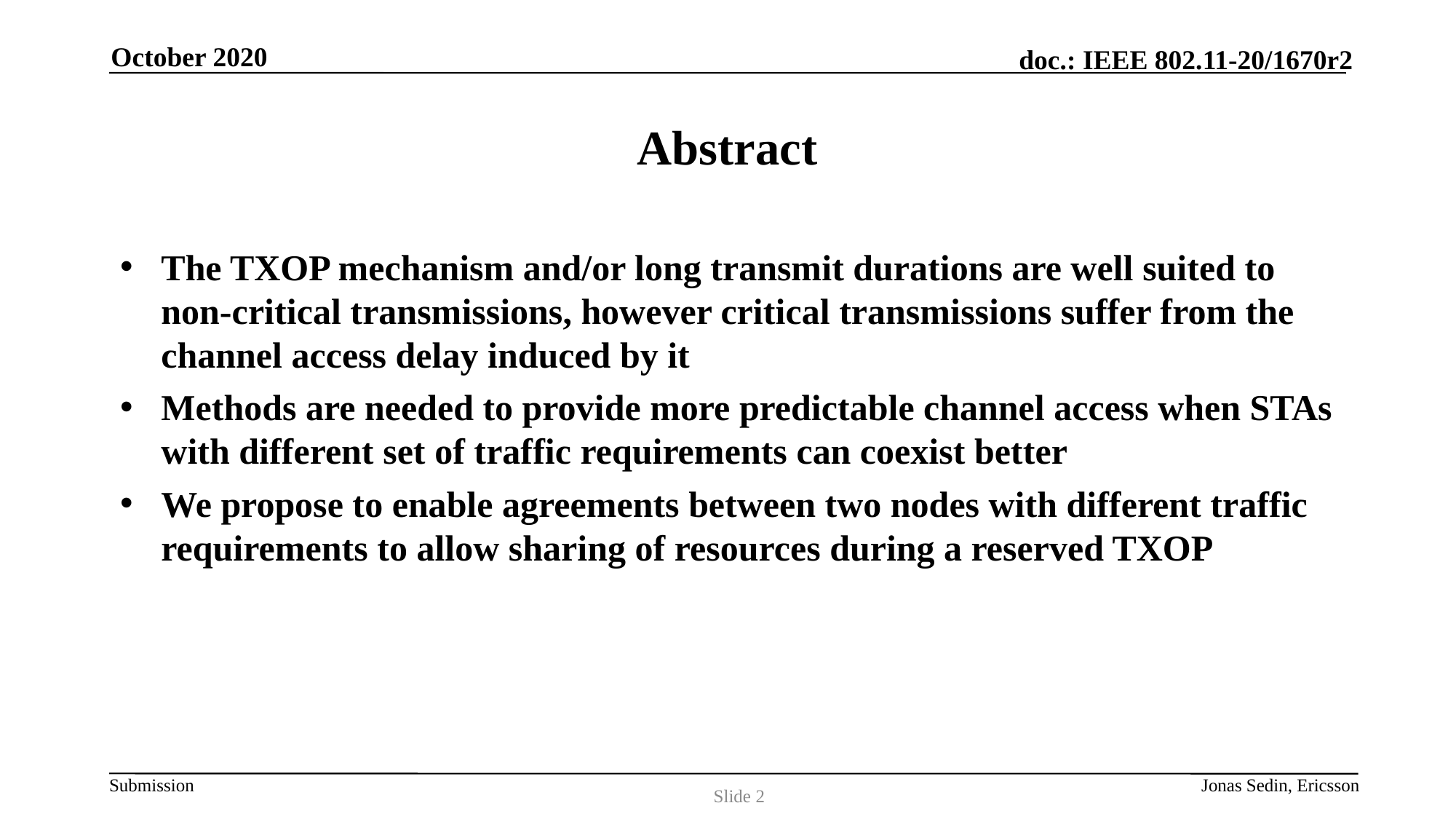

October 2020
# Abstract
The TXOP mechanism and/or long transmit durations are well suited to non-critical transmissions, however critical transmissions suffer from the channel access delay induced by it
Methods are needed to provide more predictable channel access when STAs with different set of traffic requirements can coexist better
We propose to enable agreements between two nodes with different traffic requirements to allow sharing of resources during a reserved TXOP

Slide 2
Jonas Sedin, Ericsson